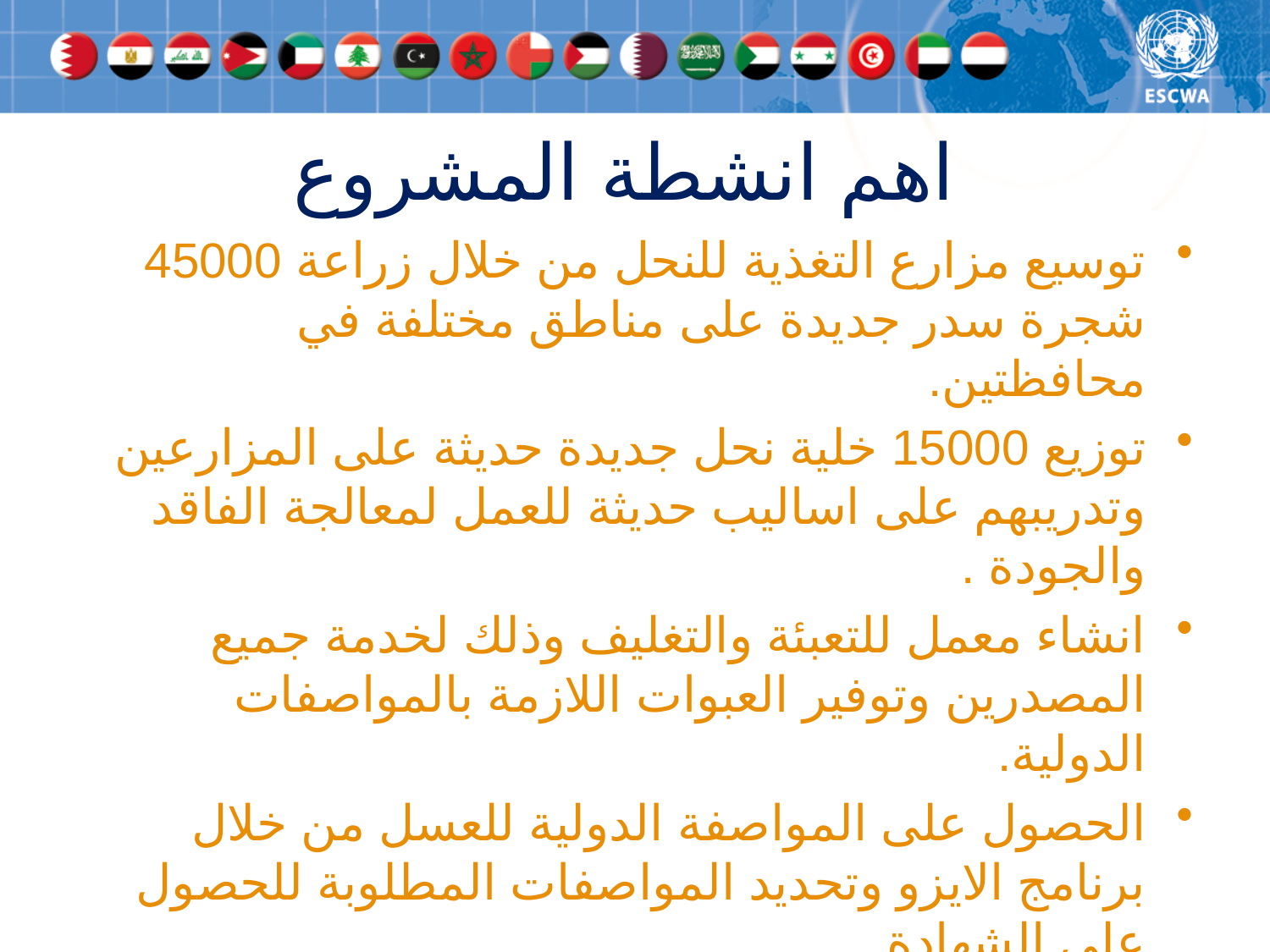

# اهم انشطة المشروع
توسيع مزارع التغذية للنحل من خلال زراعة 45000 شجرة سدر جديدة على مناطق مختلفة في محافظتين.
توزيع 15000 خلية نحل جديدة حديثة على المزارعين وتدريبهم على اساليب حديثة للعمل لمعالجة الفاقد والجودة .
انشاء معمل للتعبئة والتغليف وذلك لخدمة جميع المصدرين وتوفير العبوات اللازمة بالمواصفات الدولية.
الحصول على المواصفة الدولية للعسل من خلال برنامج الايزو وتحديد المواصفات المطلوبة للحصول على الشهادة.
تجهيز هيئة المواصفات والمقاييس بالاجهزة اللازمة لفحص جودة العسل وتحديد مدى تطابق مواصفاتة مع المتطلبات العالمية.